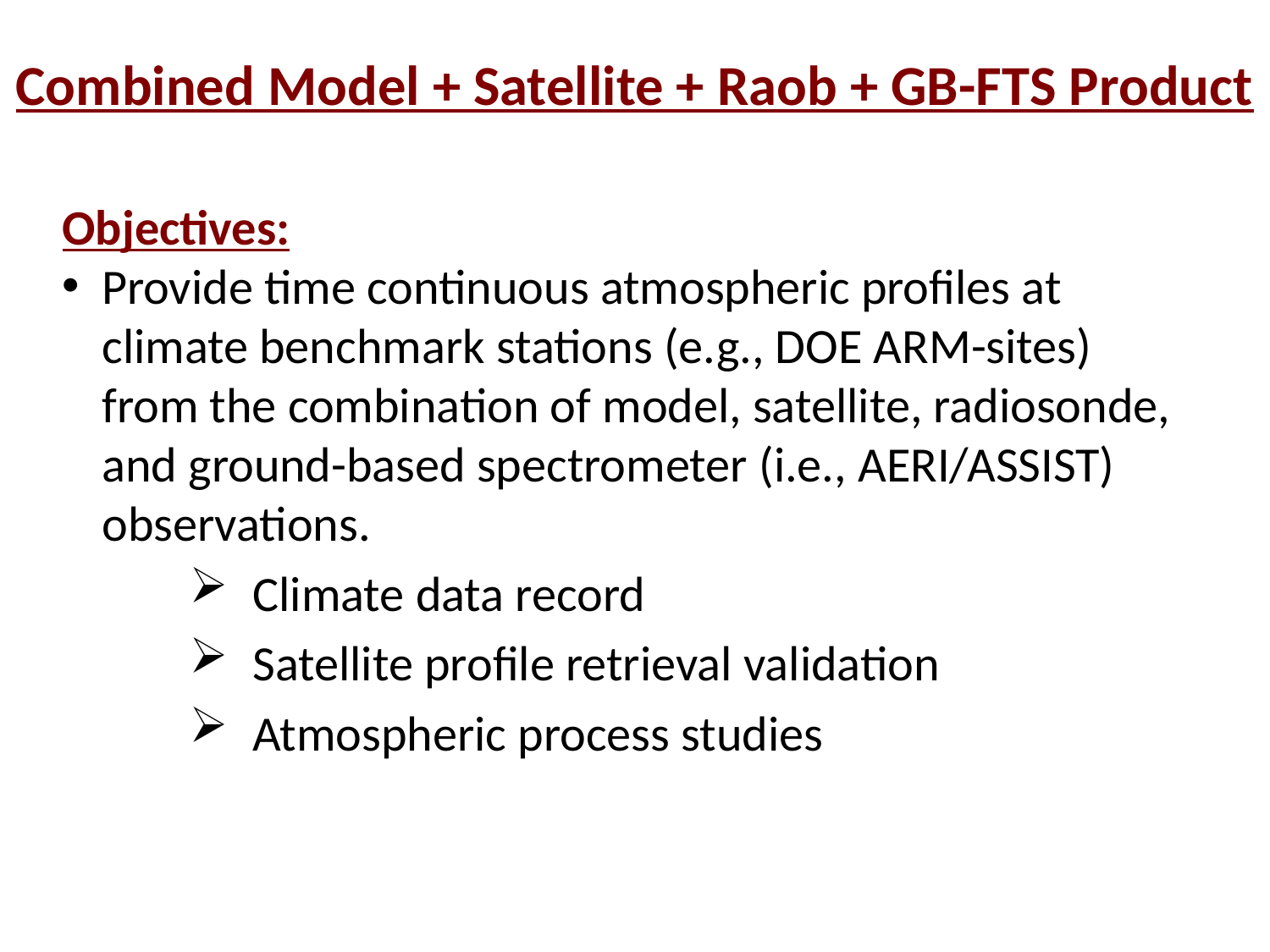

# Combined Model + Satellite + Raob + GB-FTS Product
Objectives:
Provide time continuous atmospheric profiles at climate benchmark stations (e.g., DOE ARM-sites)  from the combination of model, satellite, radiosonde, and ground-based spectrometer (i.e., AERI/ASSIST) observations.
Climate data record
Satellite profile retrieval validation
Atmospheric process studies